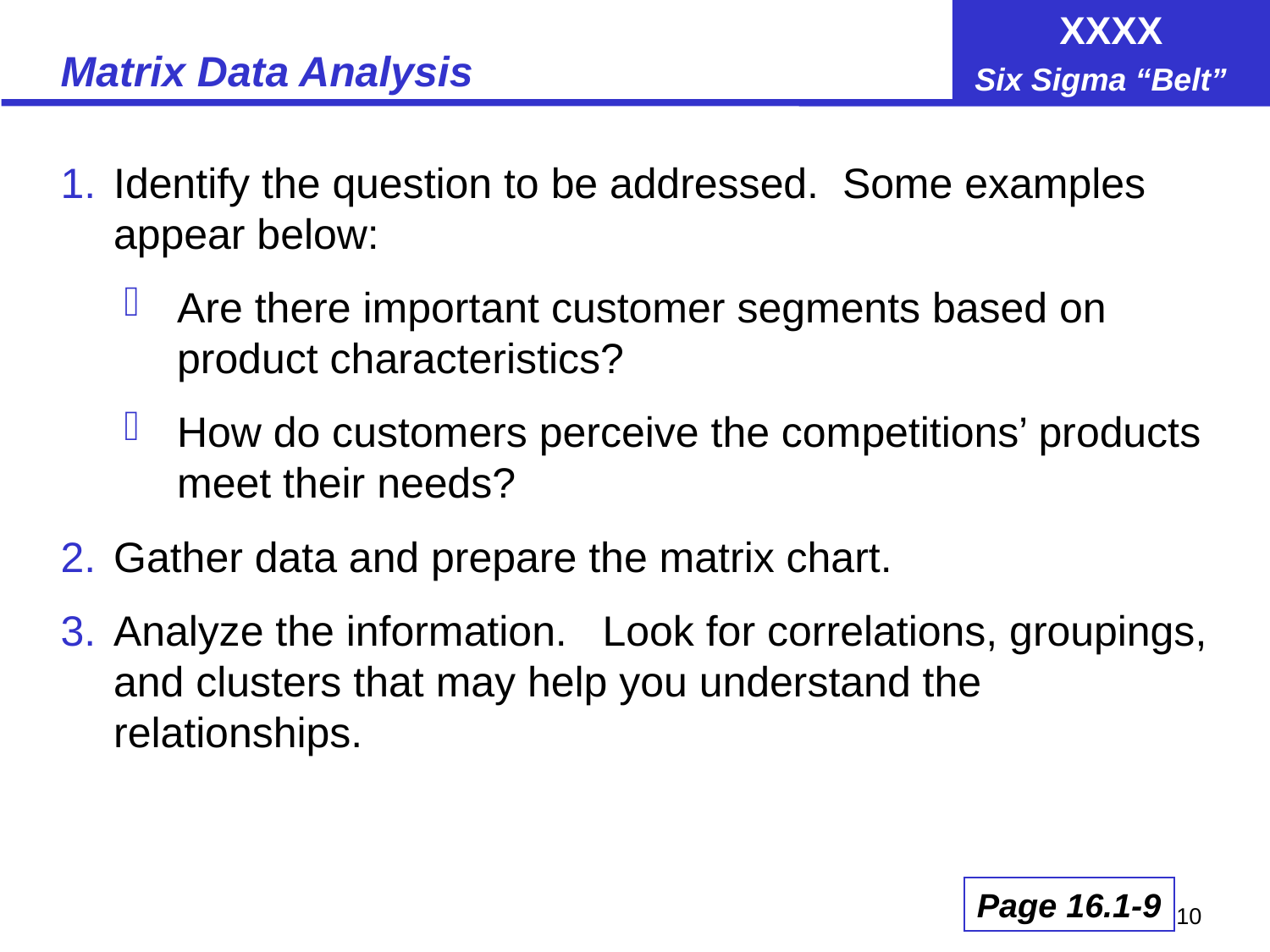

# Matrix Data Analysis
Identify the question to be addressed.  Some examples appear below:
Are there important customer segments based on product characteristics?
How do customers perceive the competitions’ products meet their needs?
Gather data and prepare the matrix chart.
Analyze the information.   Look for correlations, groupings, and clusters that may help you understand the relationships.
Page 16.1-9